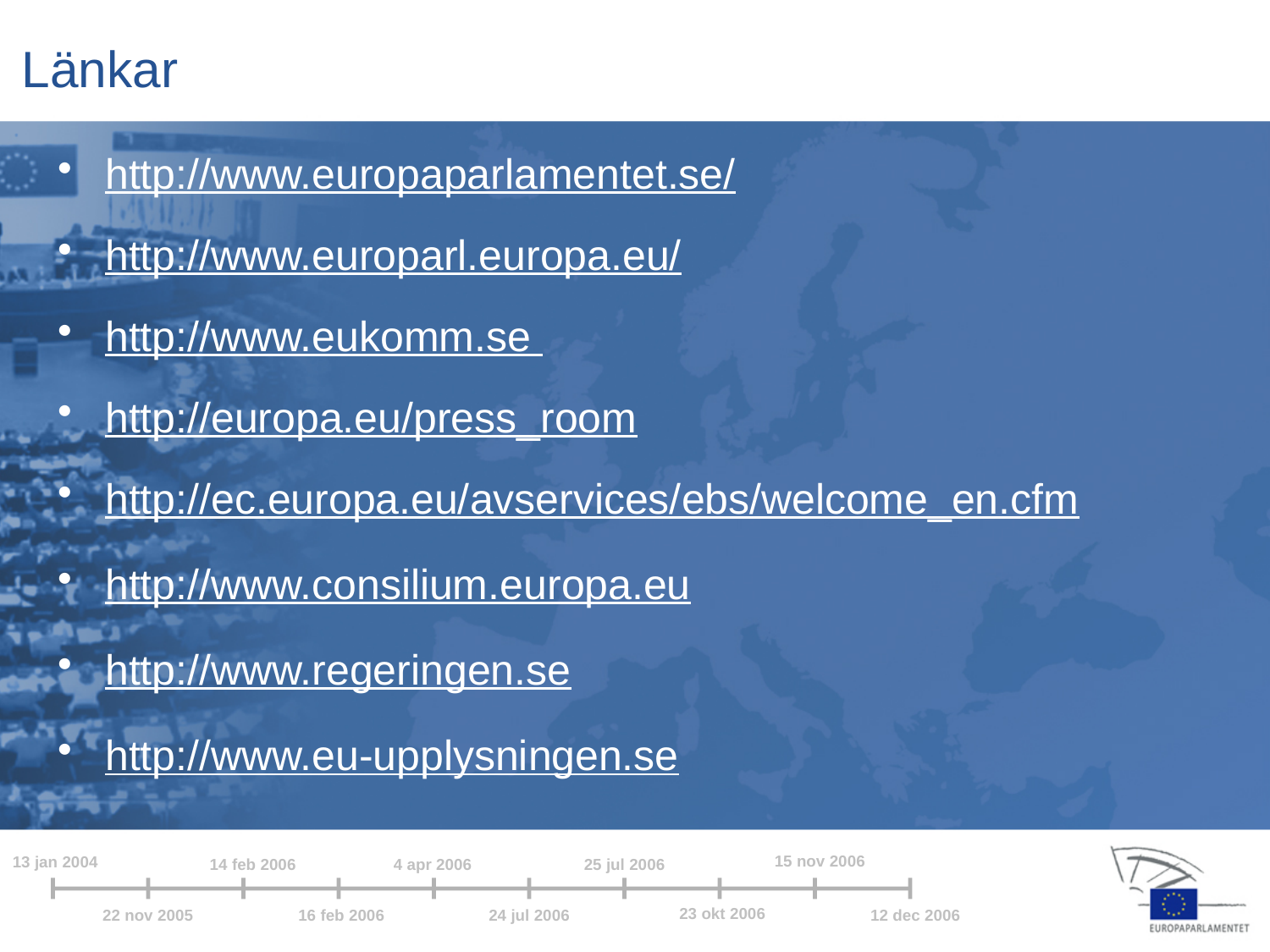

Länkar
http://www.europaparlamentet.se/

http://www.europarl.europa.eu/

http://www.eukomm.se

http://europa.eu/press_room

http://ec.europa.eu/avservices/ebs/welcome_en.cfm

http://www.consilium.europa.eu

http://www.regeringen.se

http://www.eu-upplysningen.se